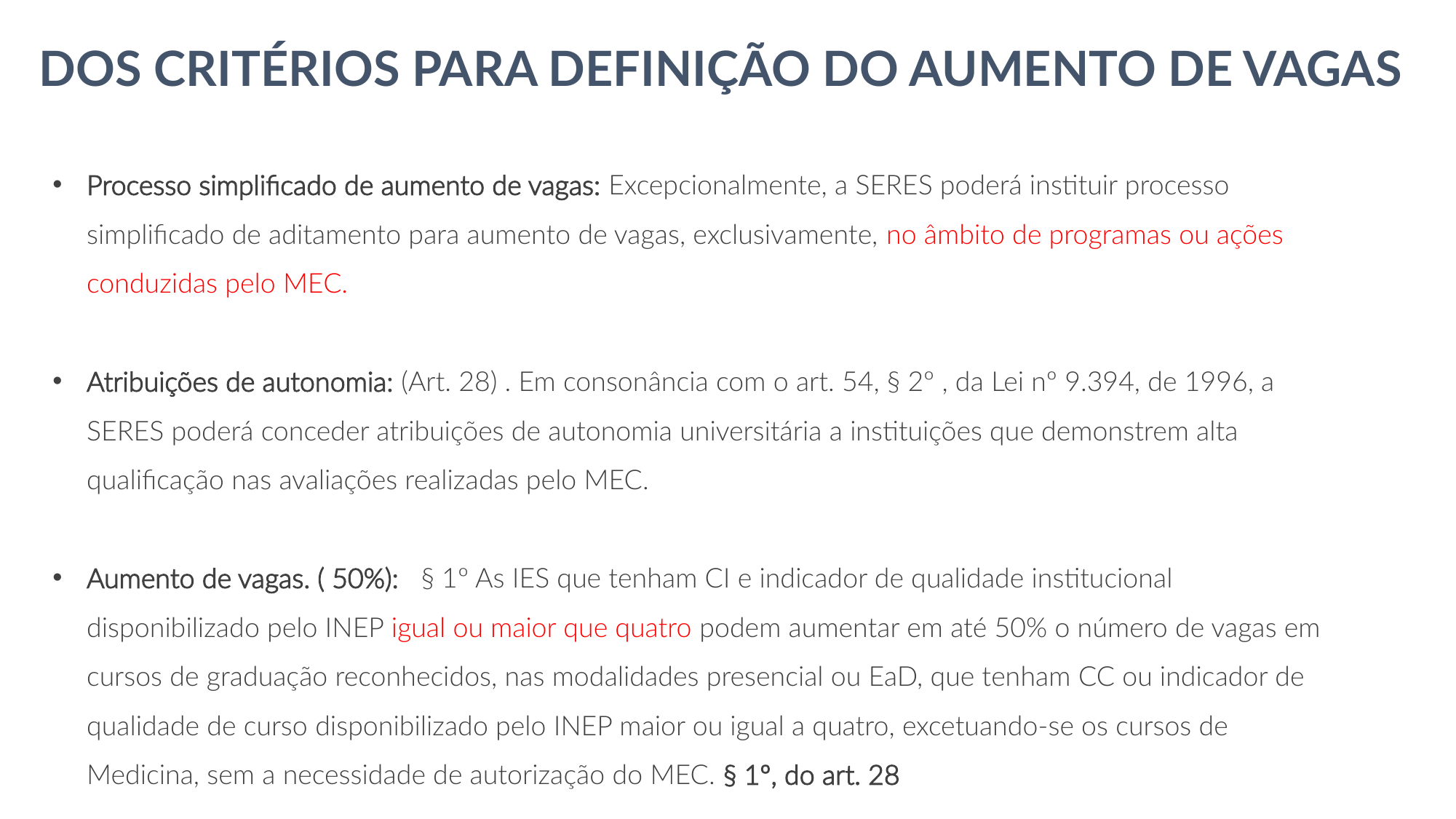

DOS CRITÉRIOS PARA DEFINIÇÃO DO AUMENTO DE VAGAS
Processo simplificado de aumento de vagas: Excepcionalmente, a SERES poderá instituir processo simplificado de aditamento para aumento de vagas, exclusivamente, no âmbito de programas ou ações conduzidas pelo MEC.

Atribuições de autonomia: (Art. 28) . Em consonância com o art. 54, § 2º , da Lei nº 9.394, de 1996, a SERES poderá conceder atribuições de autonomia universitária a instituições que demonstrem alta qualificação nas avaliações realizadas pelo MEC.

Aumento de vagas. ( 50%):   § 1º As IES que tenham CI e indicador de qualidade institucional disponibilizado pelo INEP igual ou maior que quatro podem aumentar em até 50% o número de vagas em cursos de graduação reconhecidos, nas modalidades presencial ou EaD, que tenham CC ou indicador de qualidade de curso disponibilizado pelo INEP maior ou igual a quatro, excetuando-se os cursos de Medicina, sem a necessidade de autorização do MEC. § 1º, do art. 28